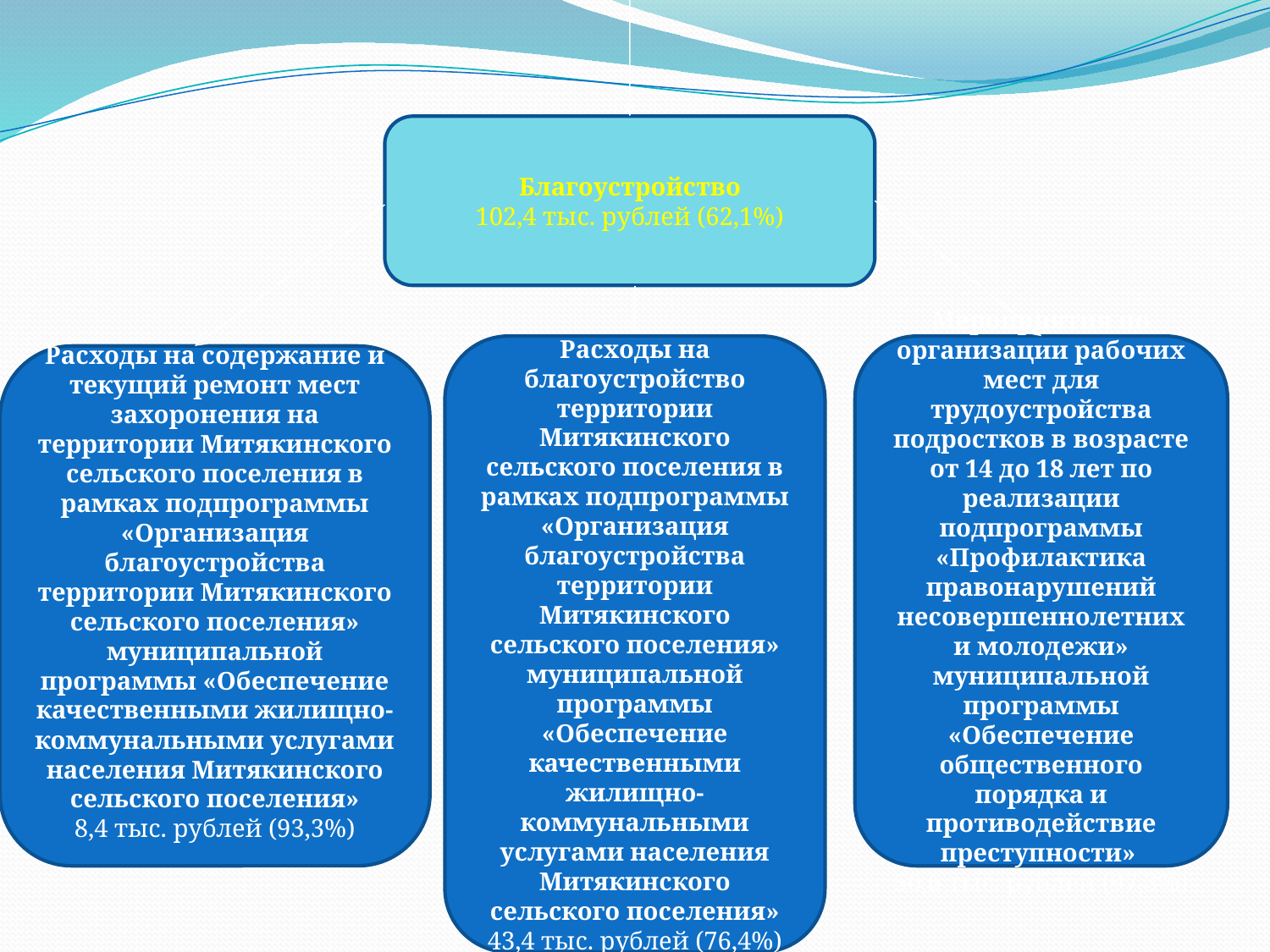

Благоустройство
102,4 тыс. рублей (62,1%)
Расходы на благоустройство территории Митякинского сельского поселения в рамках подпрограммы «Организация благоустройства территории Митякинского сельского поселения» муниципальной программы «Обеспечение качественными жилищно-коммунальными услугами населения Митякинского сельского поселения»
43,4 тыс. рублей (76,4%)
Мероприятия по организации рабочих мест для трудоустройства подростков в возрасте от 14 до 18 лет по реализации подпрограммы «Профилактика правонарушений несовершеннолетних и молодежи» муниципальной программы «Обеспечение общественного порядка и противодействие преступности»
50,6 тыс. рублей (97,3%)
Расходы на содержание и текущий ремонт мест захоронения на территории Митякинского сельского поселения в рамках подпрограммы «Организация благоустройства территории Митякинского сельского поселения» муниципальной программы «Обеспечение качественными жилищно-коммунальными услугами населения Митякинского сельского поселения»
8,4 тыс. рублей (93,3%)